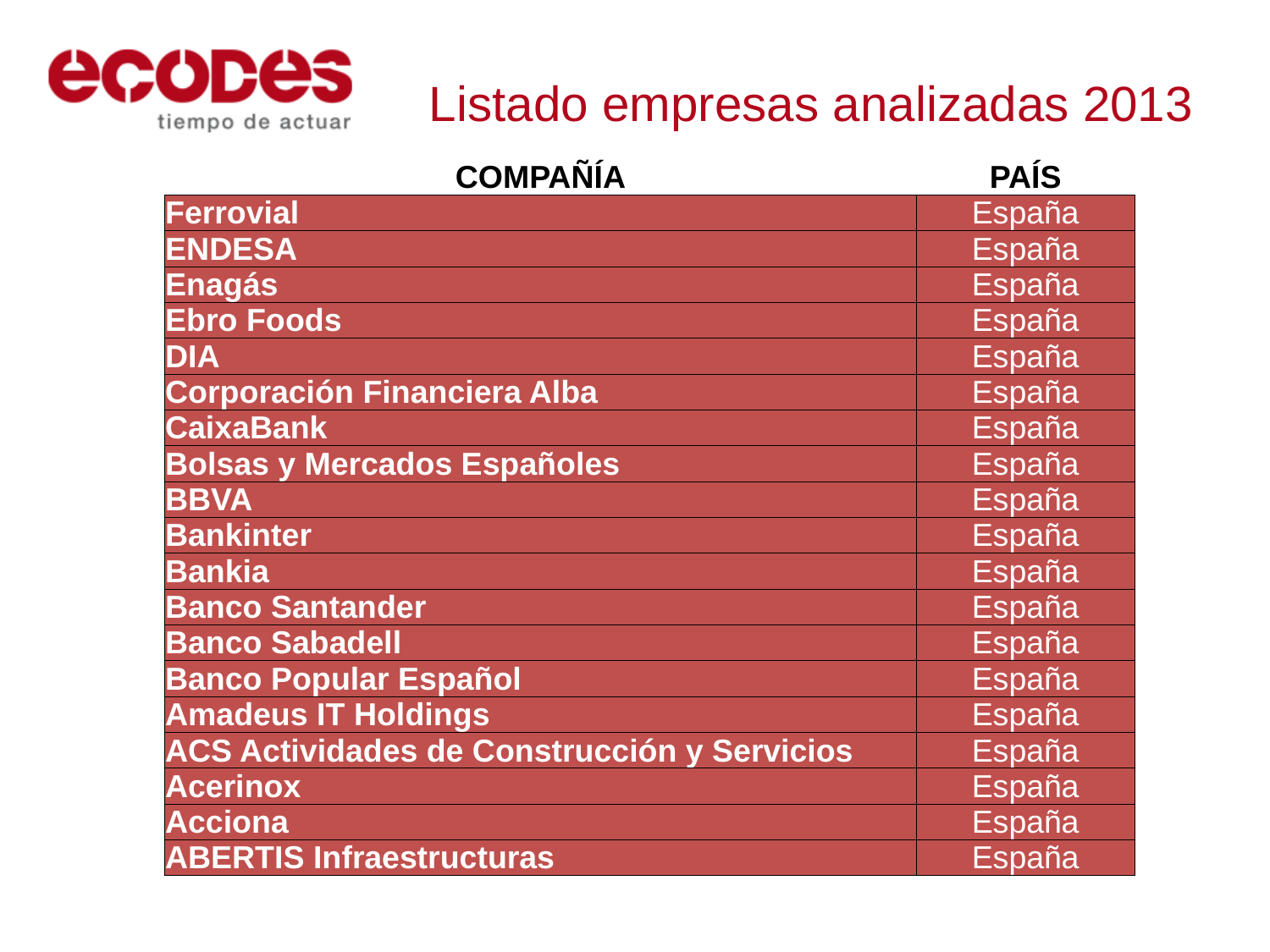

Listado empresas analizadas 2013
| COMPAÑÍA | PAÍS |
| --- | --- |
| Ferrovial | España |
| ENDESA | España |
| Enagás | España |
| Ebro Foods | España |
| DIA | España |
| Corporación Financiera Alba | España |
| CaixaBank | España |
| Bolsas y Mercados Españoles | España |
| BBVA | España |
| Bankinter | España |
| Bankia | España |
| Banco Santander | España |
| Banco Sabadell | España |
| Banco Popular Español | España |
| Amadeus IT Holdings | España |
| ACS Actividades de Construcción y Servicios | España |
| Acerinox | España |
| Acciona | España |
| ABERTIS Infraestructuras | España |